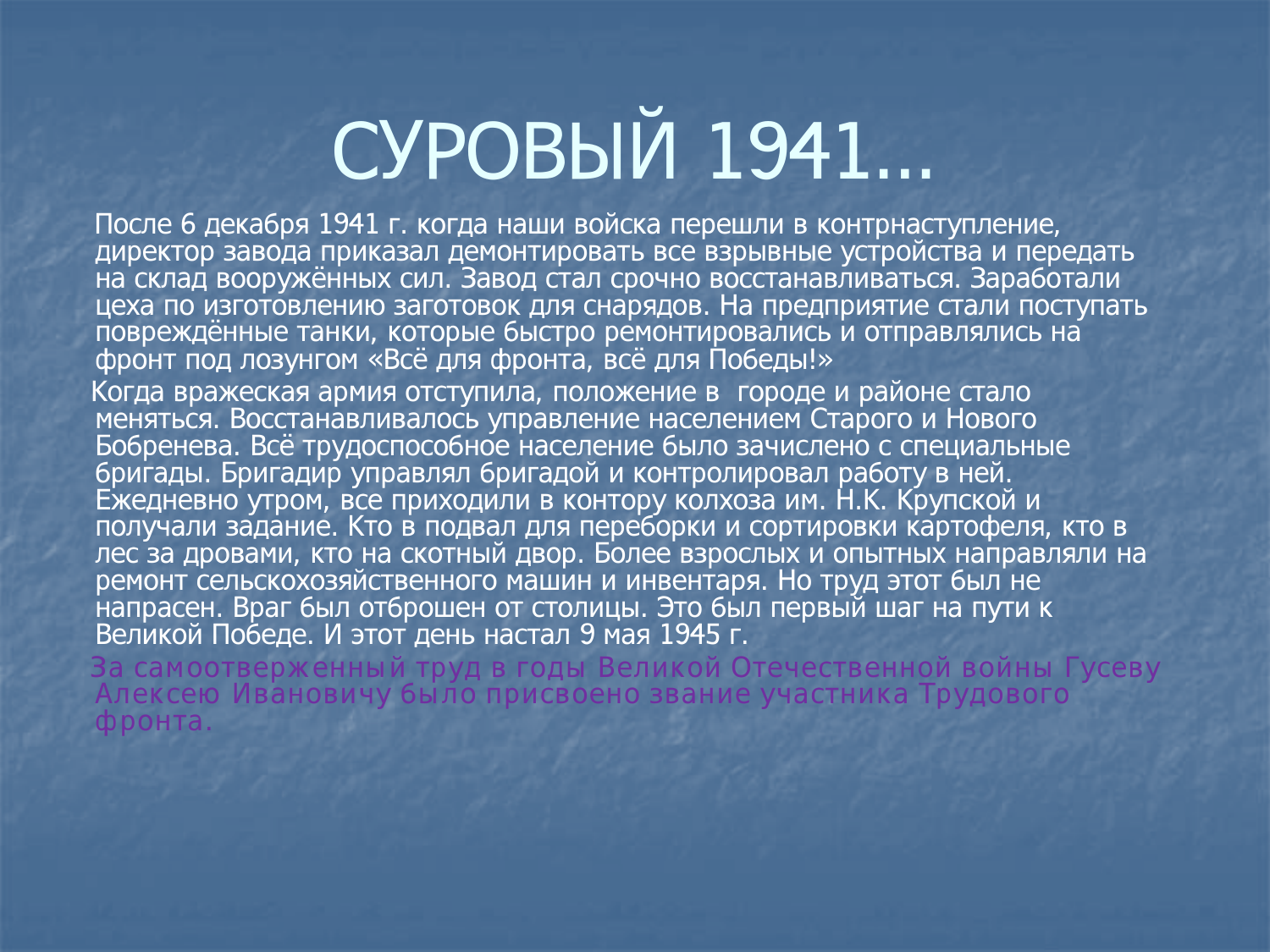

# СУРОВЫЙ 1941…
      После 6 декабря 1941 г. когда наши войска перешли в контрнаступление, директор завода приказал демонтировать все взрывные устройства и передать на склад вооружённых сил. Завод стал срочно восстанавливаться. Заработали цеха по изготовлению заготовок для снарядов. На предприятие стали поступать повреждённые танки, которые быстро ремонтировались и отправлялись на фронт под лозунгом «Всё для фронта, всё для Победы!»
     Когда вражеская армия отступила, положение в  городе и районе стало меняться. Восстанавливалось управление населением Старого и Нового Бобренева. Всё трудоспособное население было зачислено с специальные бригады. Бригадир управлял бригадой и контролировал работу в ней. Ежедневно утром, все приходили в контору колхоза им. Н.К. Крупской и получали задание. Кто в подвал для переборки и сортировки картофеля, кто в лес за дровами, кто на скотный двор. Более взрослых и опытных направляли на ремонт сельскохозяйственного машин и инвентаря. Но труд этот был не напрасен. Враг был отброшен от столицы. Это был первый шаг на пути к Великой Победе. И этот день настал 9 мая 1945 г.
     За самоотверженный труд в годы Великой Отечественной войны Гусеву Алексею Ивановичу было присвоено звание участника Трудового фронта.